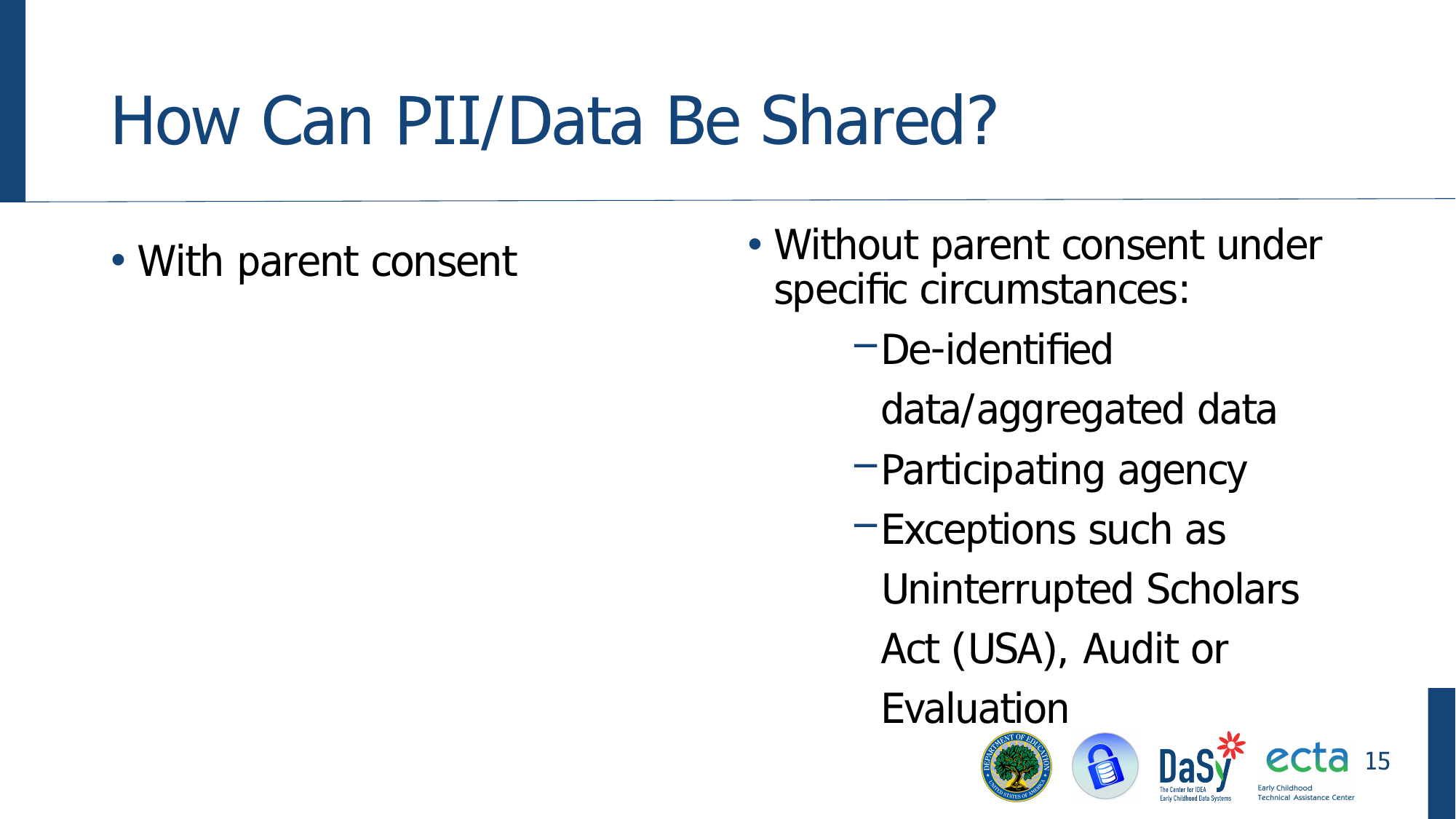

# How Can PII/Data Be Shared?
With parent consent
Without parent consent under specific circumstances:
De-identified data/aggregated data
Participating agency
Exceptions such as Uninterrupted Scholars Act (USA), Audit or Evaluation